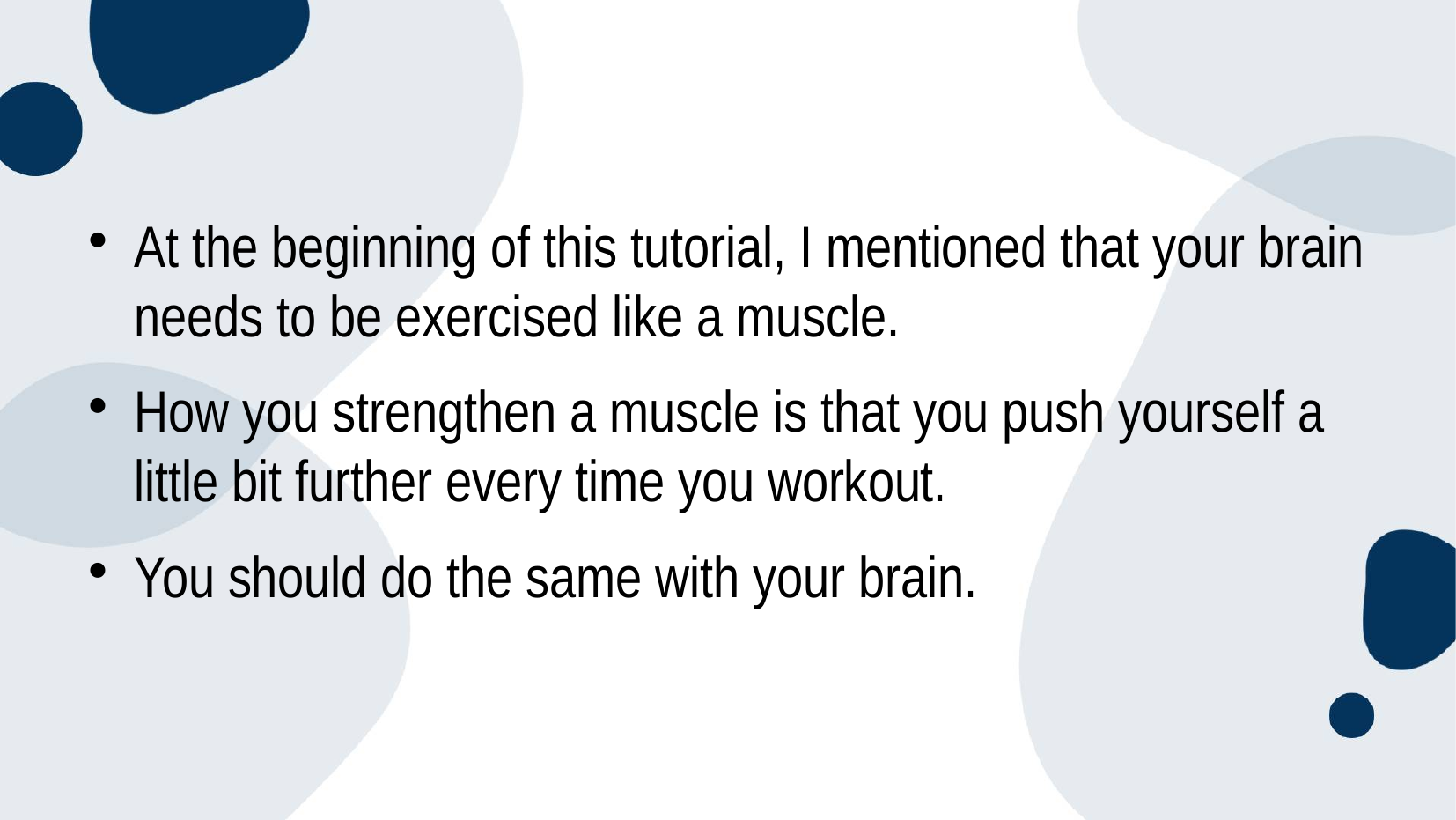

At the beginning of this tutorial, I mentioned that your brain needs to be exercised like a muscle.
How you strengthen a muscle is that you push yourself a little bit further every time you workout.
You should do the same with your brain.